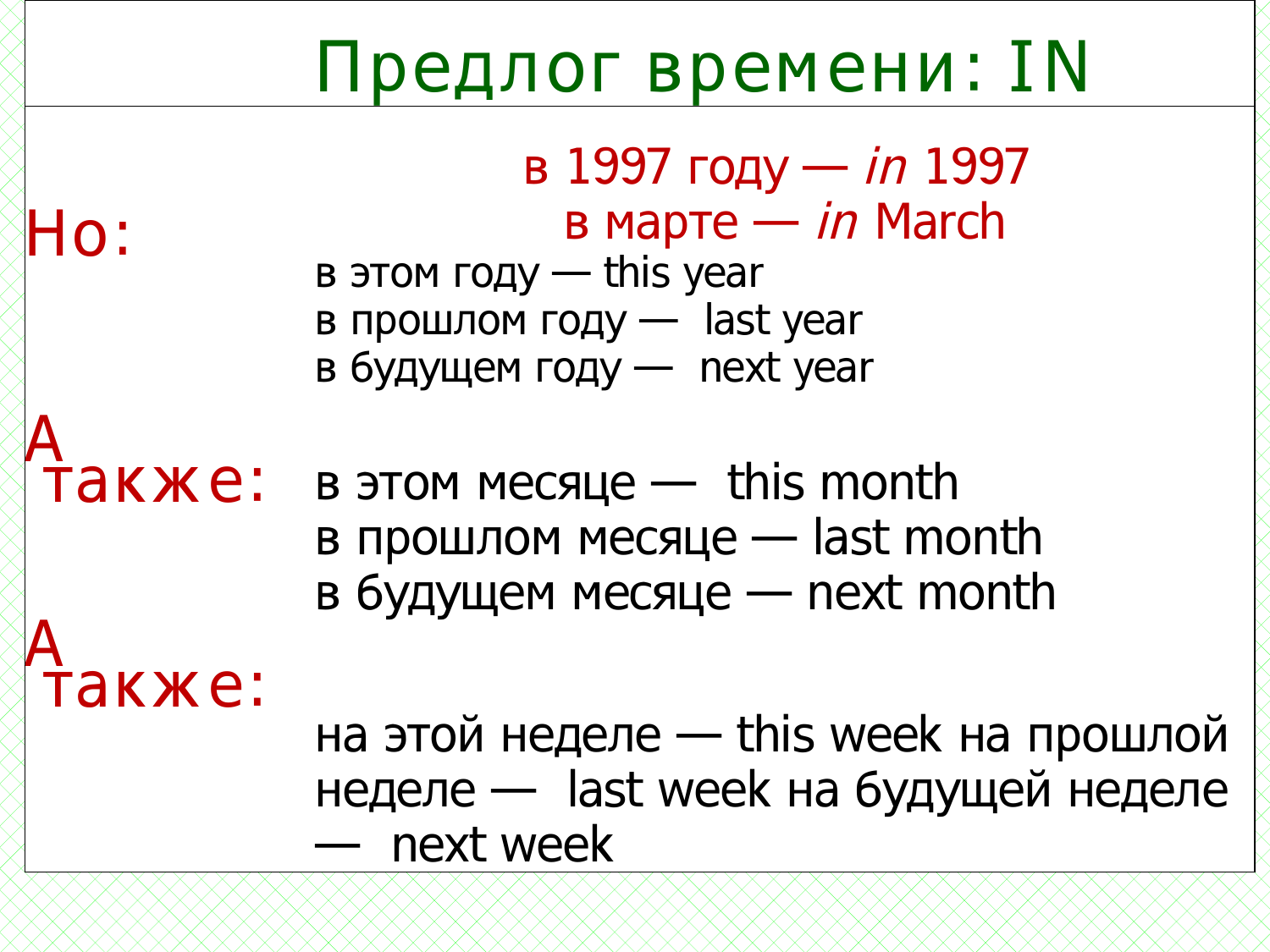

|  | Предлог времени: IN |
| --- | --- |
|  | в 1997 году — in 1997 в марте — in March |
| Но: | в этом году — this year в прошлом году — last year в будущем году — next year |
| А также: | в этом месяце — this month в прошлом месяце — last month в будущем месяце — next month |
| А также: | на этой неделе — this week на прошлой неделе — last week на будущей неделе — next week |
#